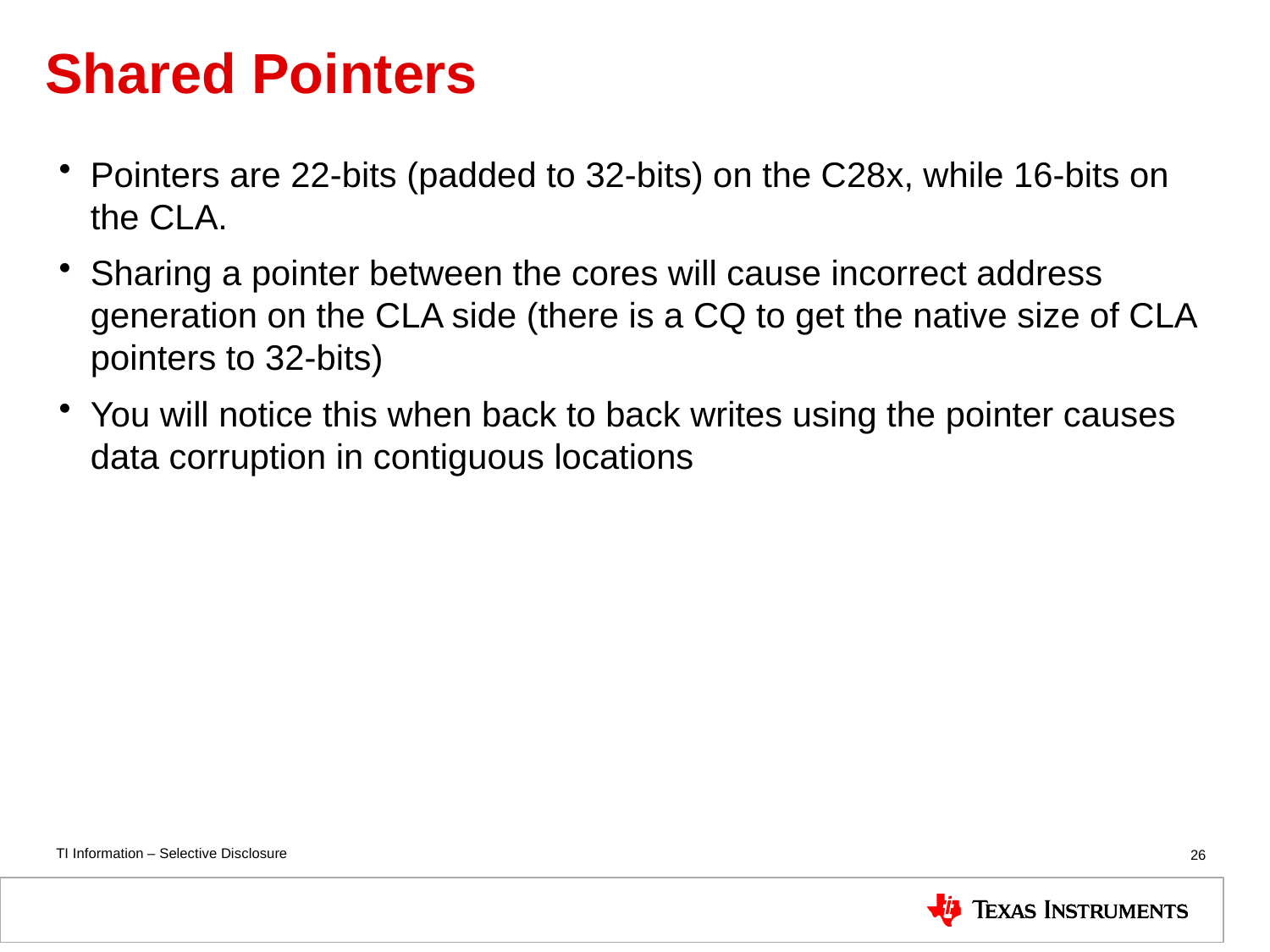

# Shared Pointers
Pointers are 22-bits (padded to 32-bits) on the C28x, while 16-bits on the CLA.
Sharing a pointer between the cores will cause incorrect address generation on the CLA side (there is a CQ to get the native size of CLA pointers to 32-bits)
You will notice this when back to back writes using the pointer causes data corruption in contiguous locations
26